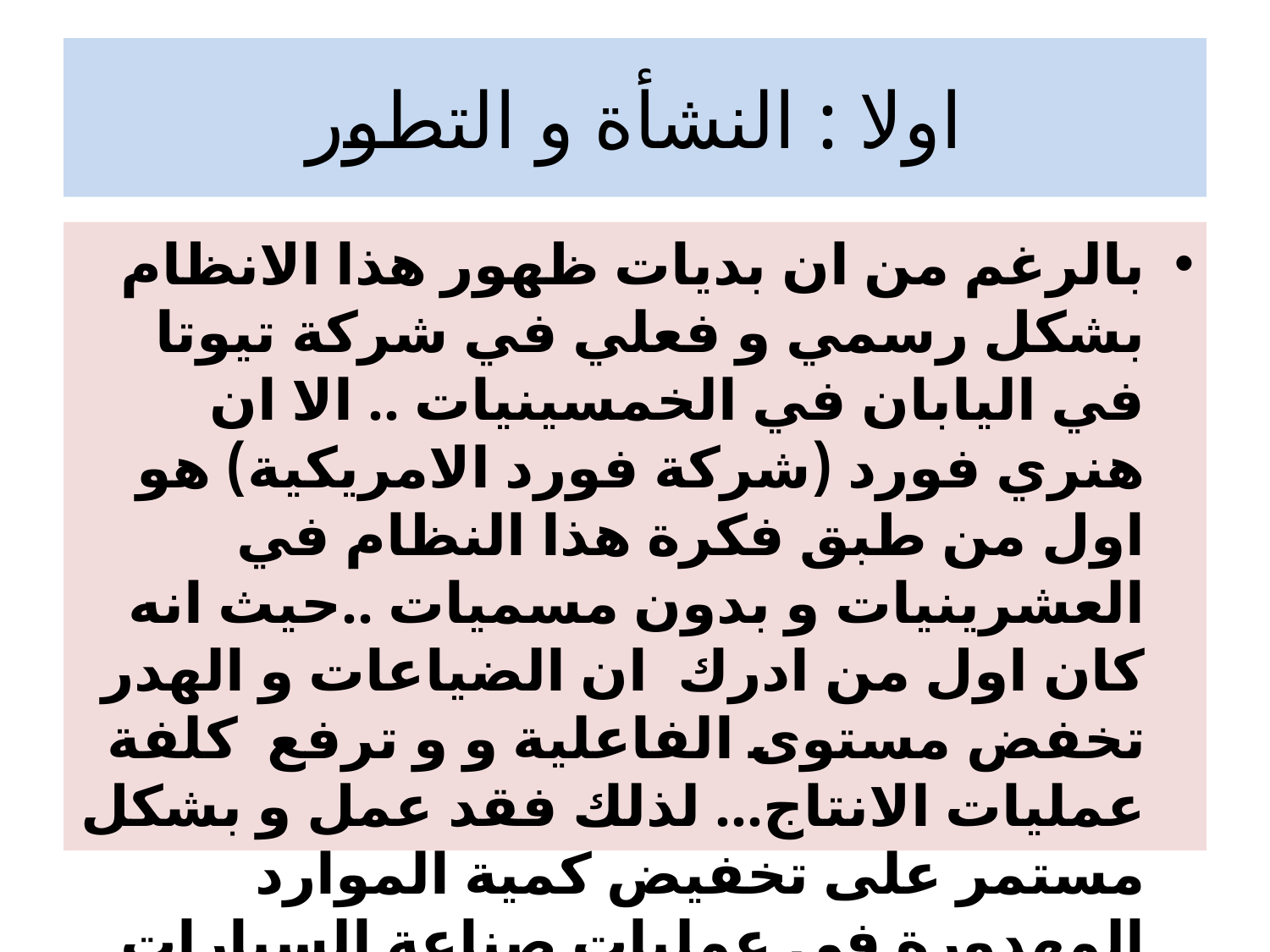

# اولا : النشأة و التطور
بالرغم من ان بديات ظهور هذا الانظام بشكل رسمي و فعلي في شركة تيوتا في اليابان في الخمسينيات .. الا ان هنري فورد (شركة فورد الامريكية) هو اول من طبق فكرة هذا النظام في العشرينيات و بدون مسميات ..حيث انه كان اول من ادرك  ان الضياعات و الهدر تخفض مستوى الفاعلية و و ترفع  كلفة عمليات الانتاج... لذلك فقد عمل و بشكل مستمر على تخفيض كمية الموارد المهدورة في عمليات صناعة السيارات  و كذلك قلل من وقت الانتاج